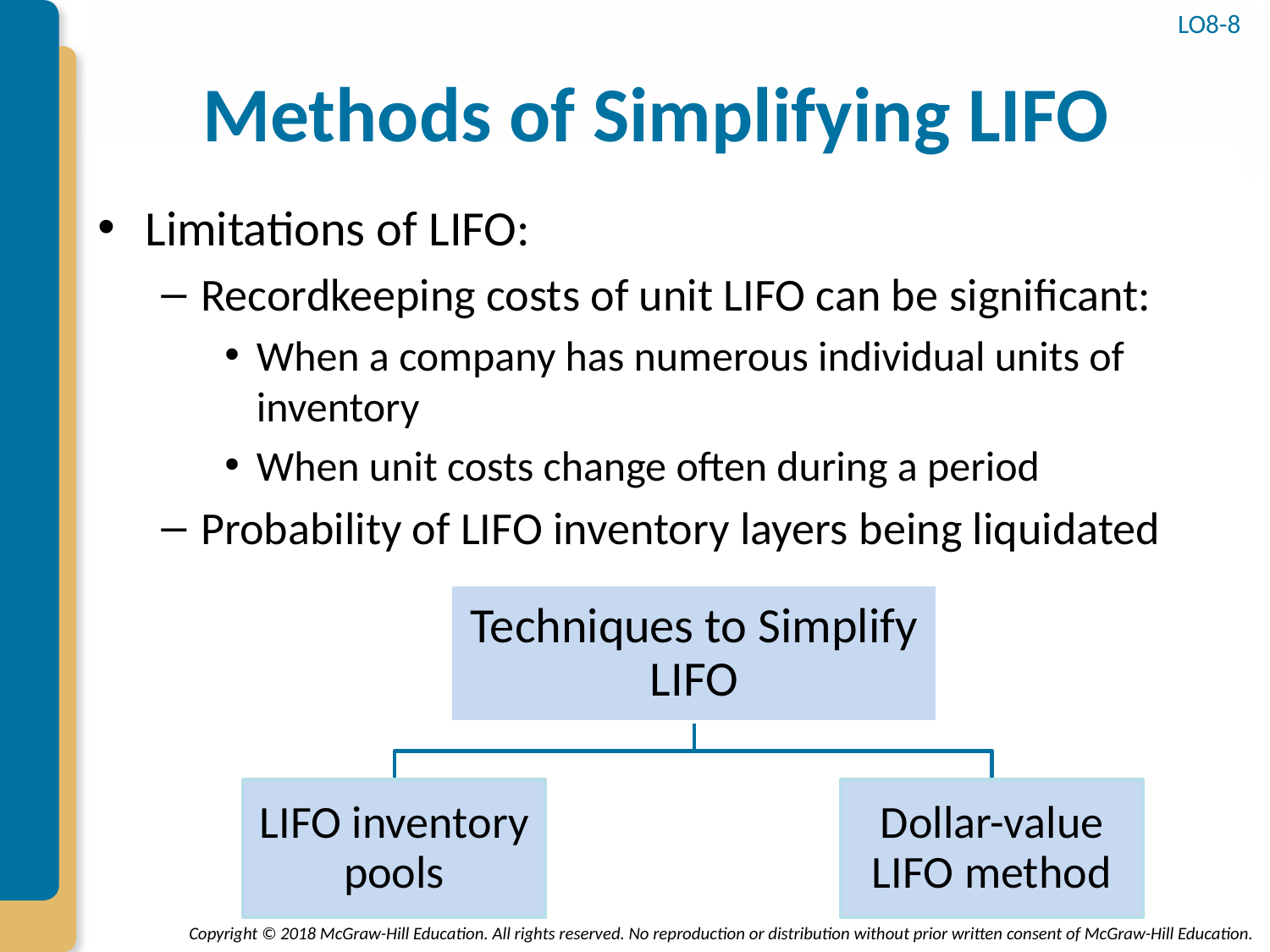

LO8-8
# Methods of Simplifying LIFO
Limitations of LIFO:
Recordkeeping costs of unit LIFO can be significant:
When a company has numerous individual units of inventory
When unit costs change often during a period
Probability of LIFO inventory layers being liquidated
Techniques to Simplify LIFO
LIFO inventory pools
Dollar-value LIFO method